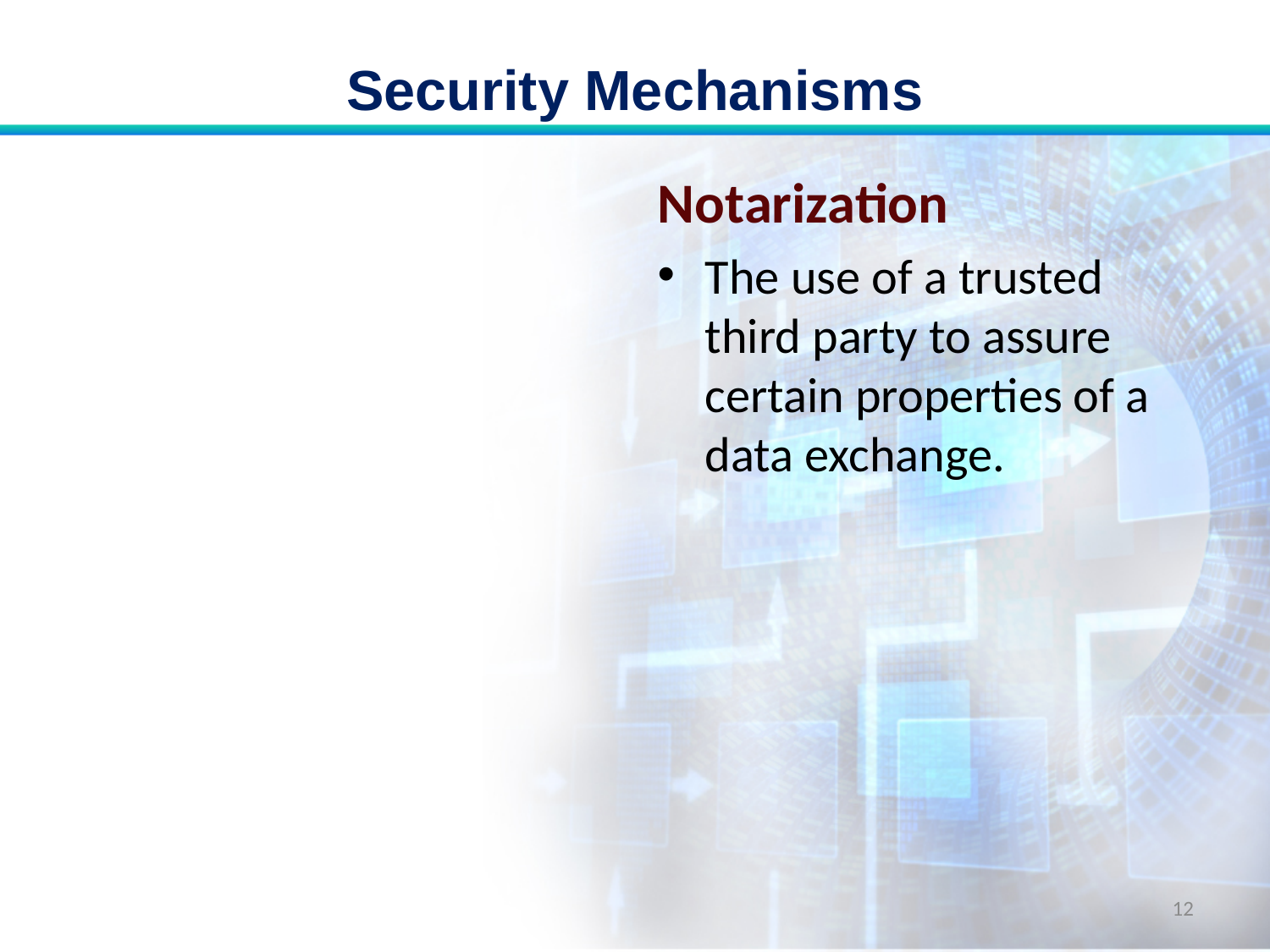

# Security Mechanisms
Notarization
The use of a trusted third party to assure certain properties of a data exchange.

12